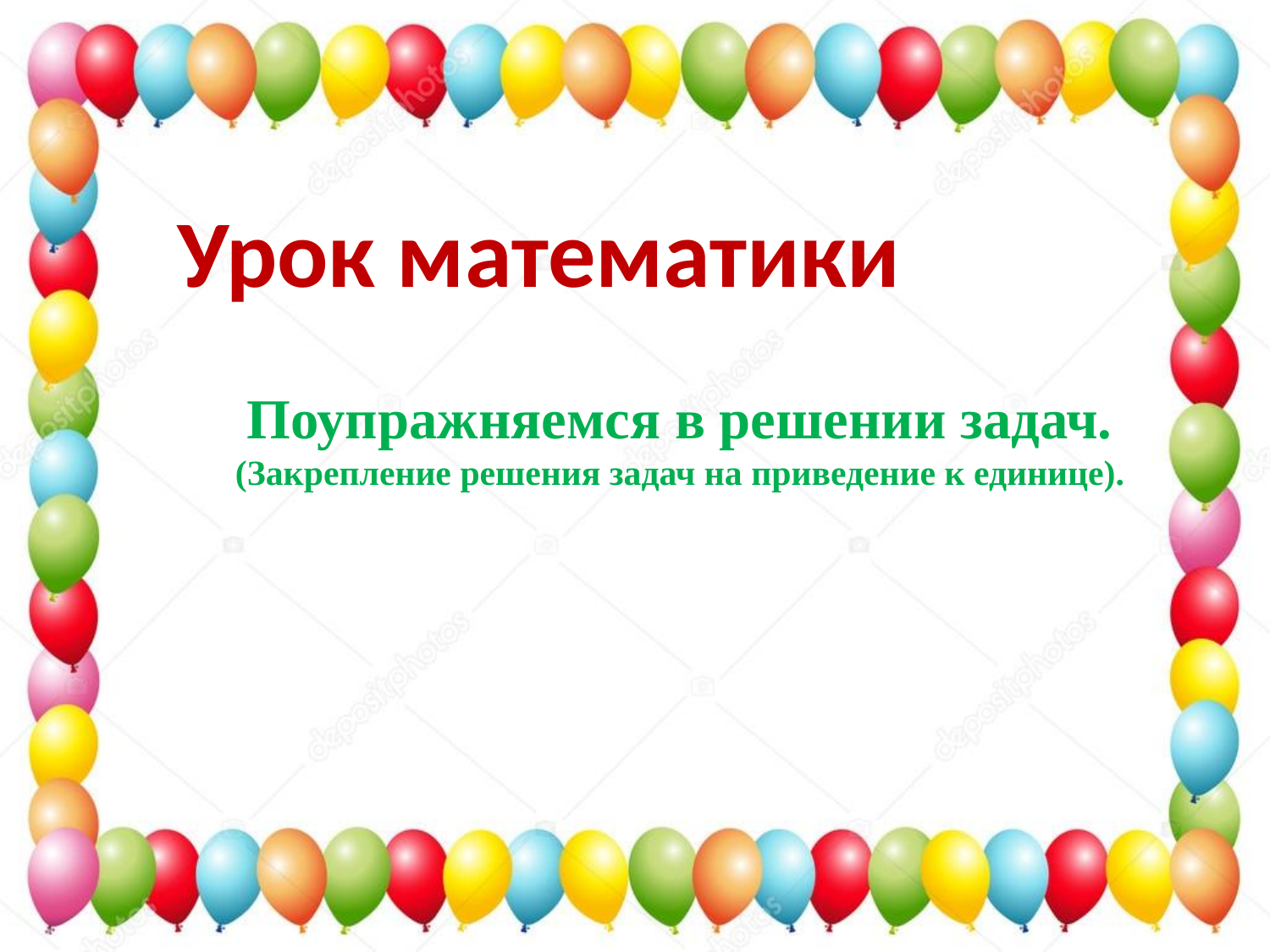

Урок математики
Поупражняемся в решении задач.
(Закрепление решения задач на приведение к единице).